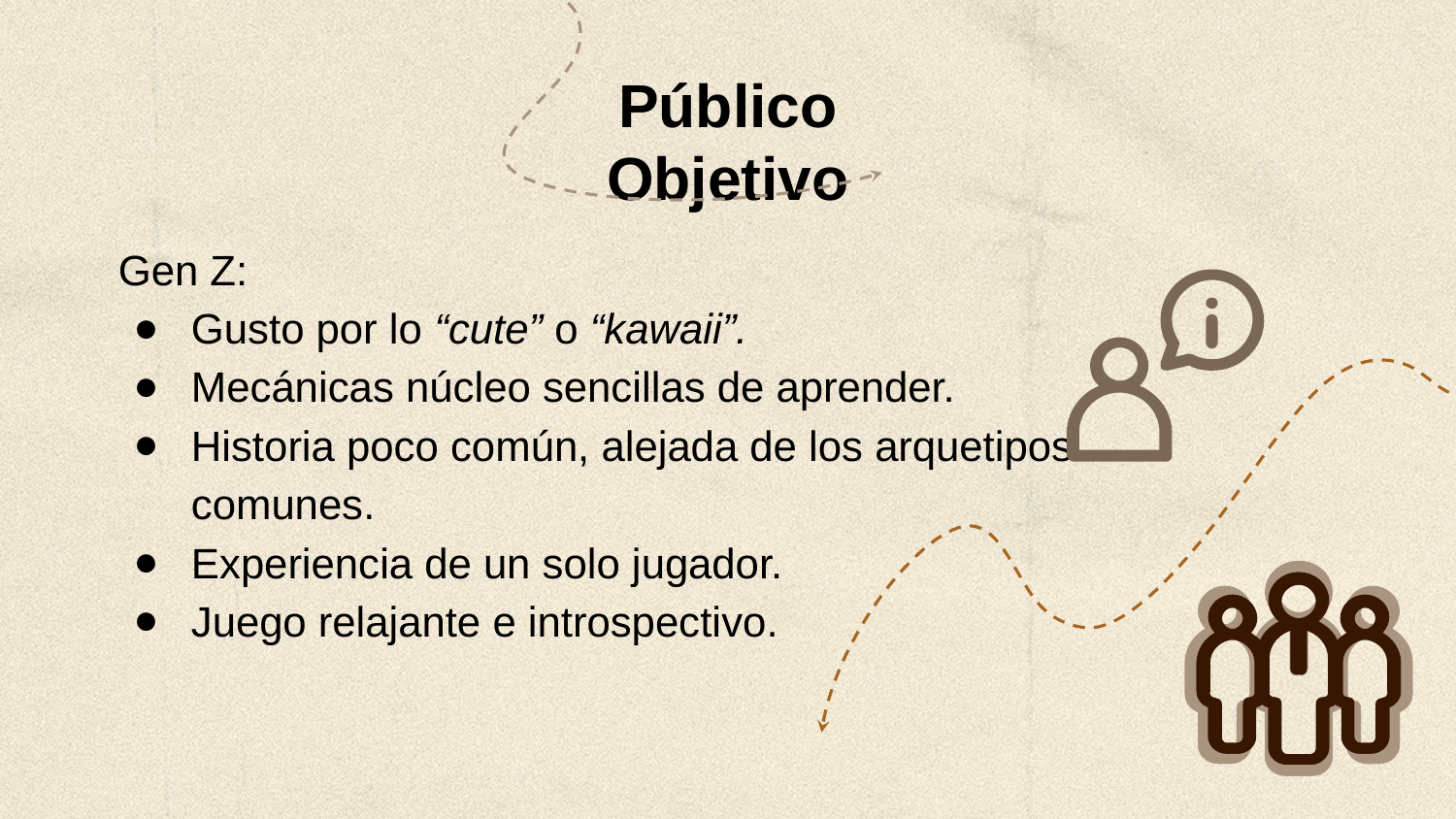

Público Objetivo
Gen Z:
Gusto por lo “cute” o “kawaii”.
Mecánicas núcleo sencillas de aprender.
Historia poco común, alejada de los arquetipos comunes.
Experiencia de un solo jugador.
Juego relajante e introspectivo.